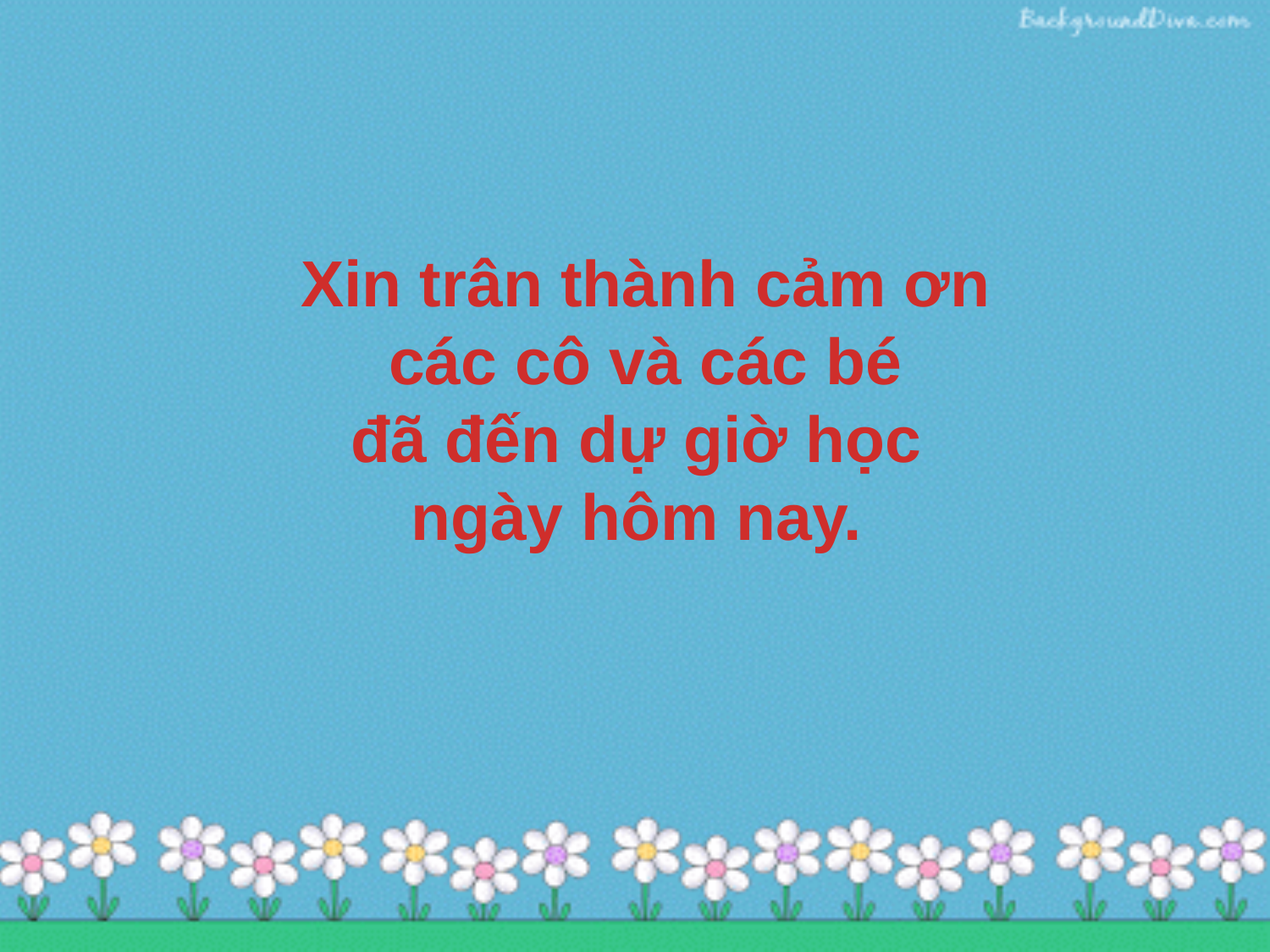

# Xin trân thành cảm ơn các cô và các bé đã đến dự giờ học ngày hôm nay.